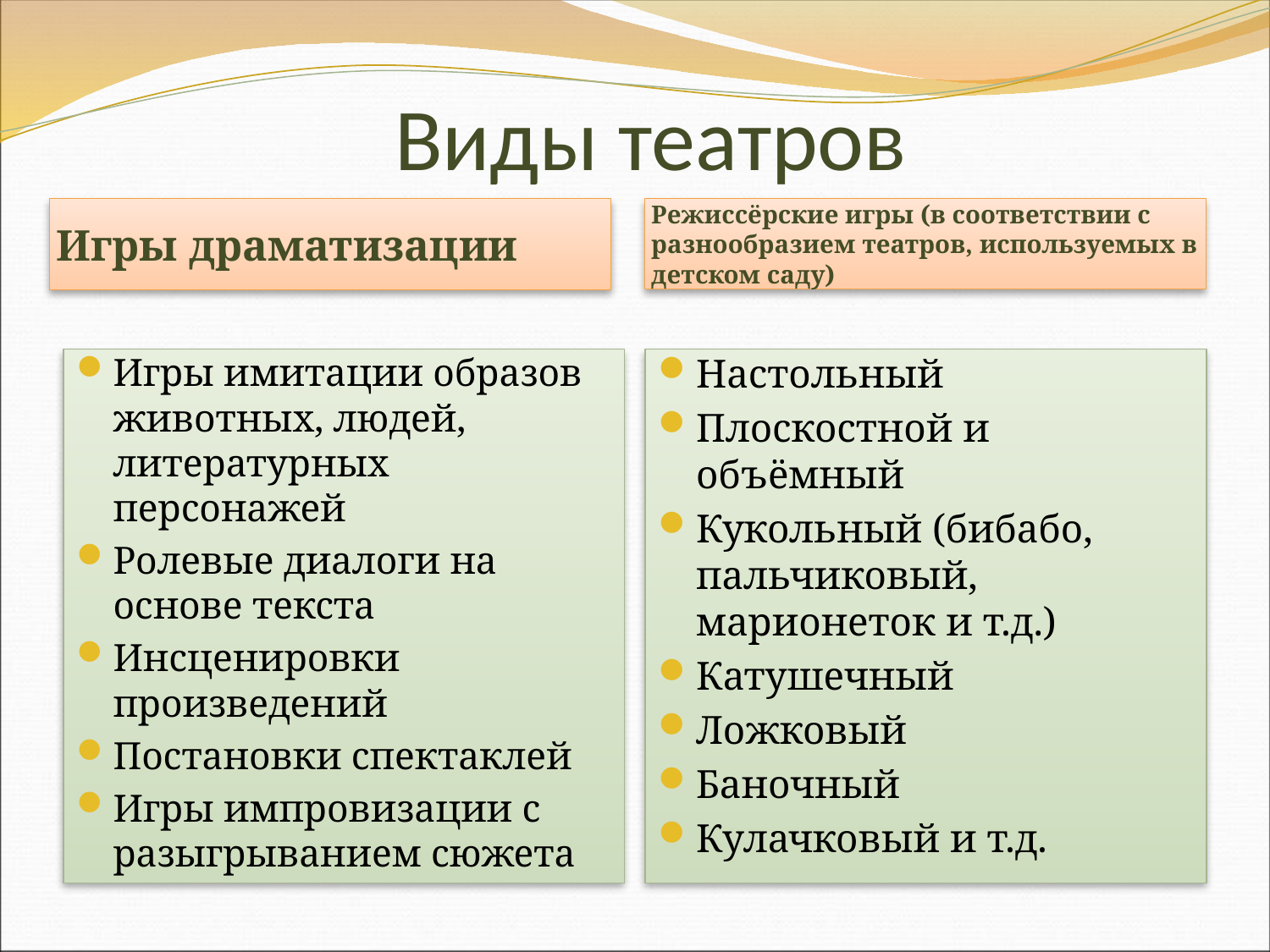

# Виды театров
Игры драматизации
Режиссёрские игры (в соответствии с разнообразием театров, используемых в детском саду)
Игры имитации образов животных, людей, литературных персонажей
Ролевые диалоги на основе текста
Инсценировки произведений
Постановки спектаклей
Игры импровизации с разыгрыванием сюжета
Настольный
Плоскостной и объёмный
Кукольный (бибабо, пальчиковый, марионеток и т.д.)
Катушечный
Ложковый
Баночный
Кулачковый и т.д.